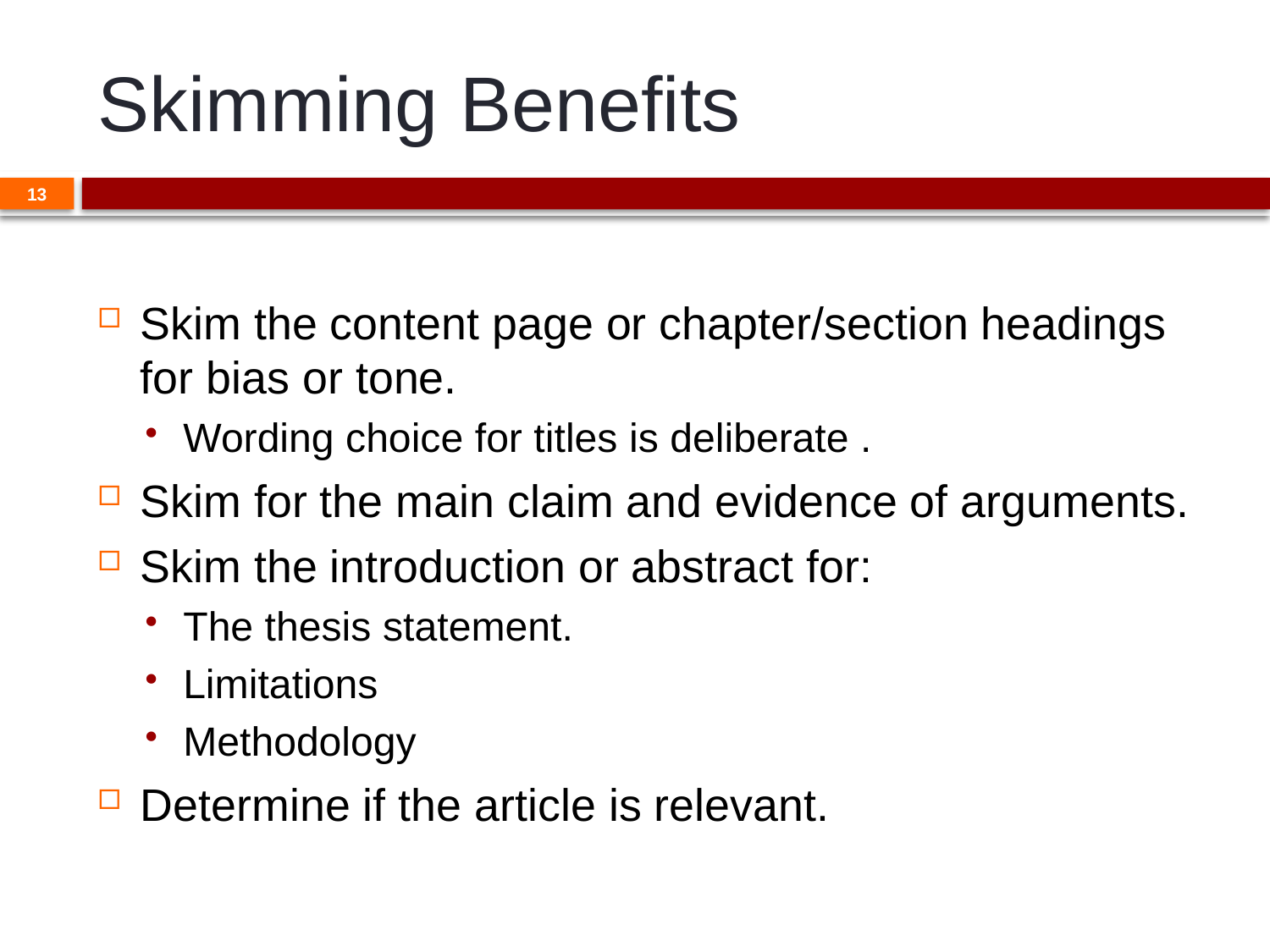

# Skimming Benefits
13

Skim the content page or chapter/section headings for bias or tone.
Wording choice for titles is deliberate .
Skim for the main claim and evidence of arguments.
Skim the introduction or abstract for:
The thesis statement.
Limitations
Methodology
Determine if the article is relevant.